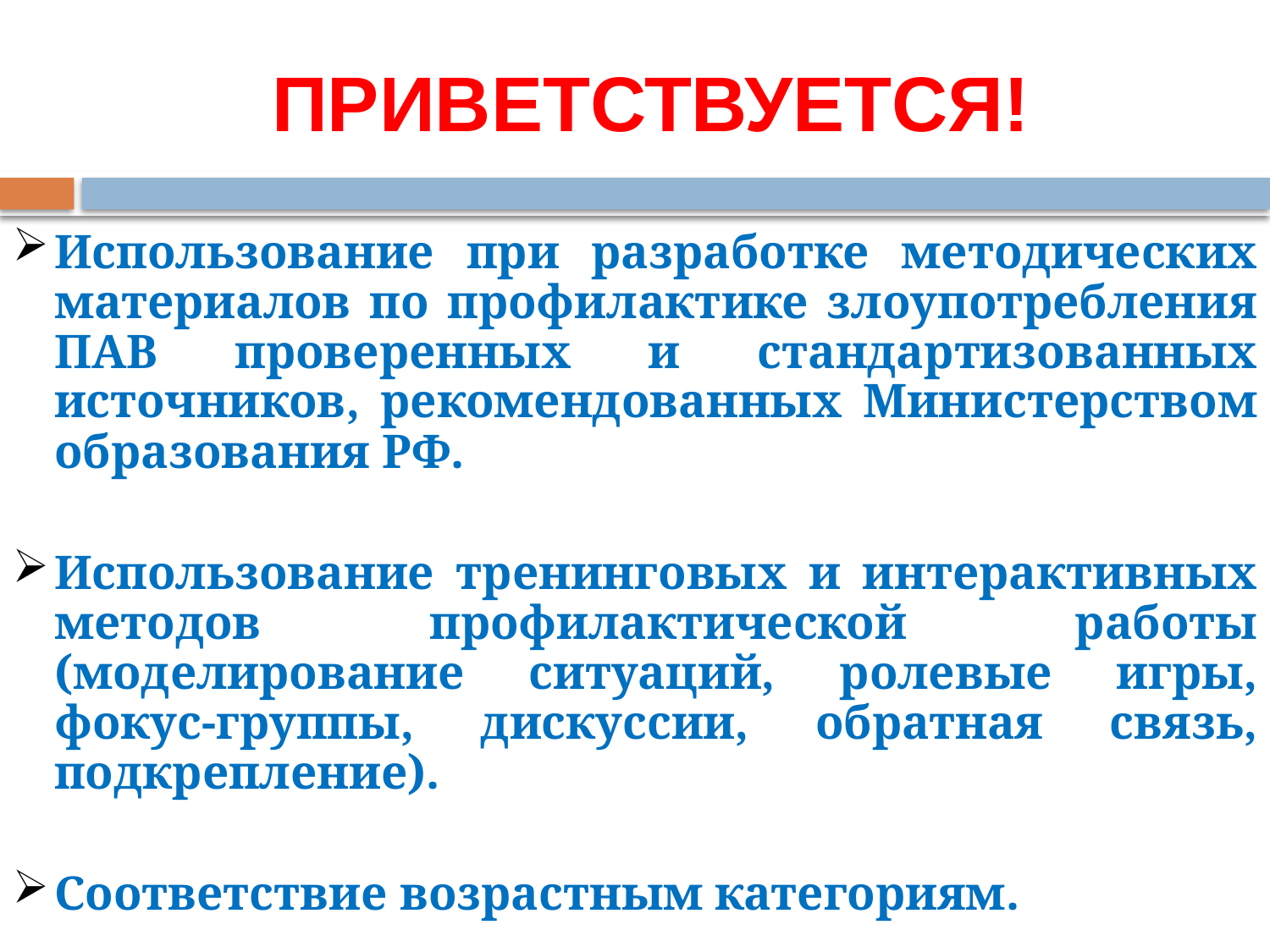

# ПРИВЕТСТВУЕТСЯ!
Использование при разработке методических материалов по профилактике злоупотребления ПАВ проверенных и стандартизованных источников, рекомендованных Министерством образования РФ.

Использование тренинговых и интерактивных методов профилактической работы (моделирование ситуаций, ролевые игры, фокус-группы, дискуссии, обратная связь, подкрепление).

Соответствие возрастным категориям.